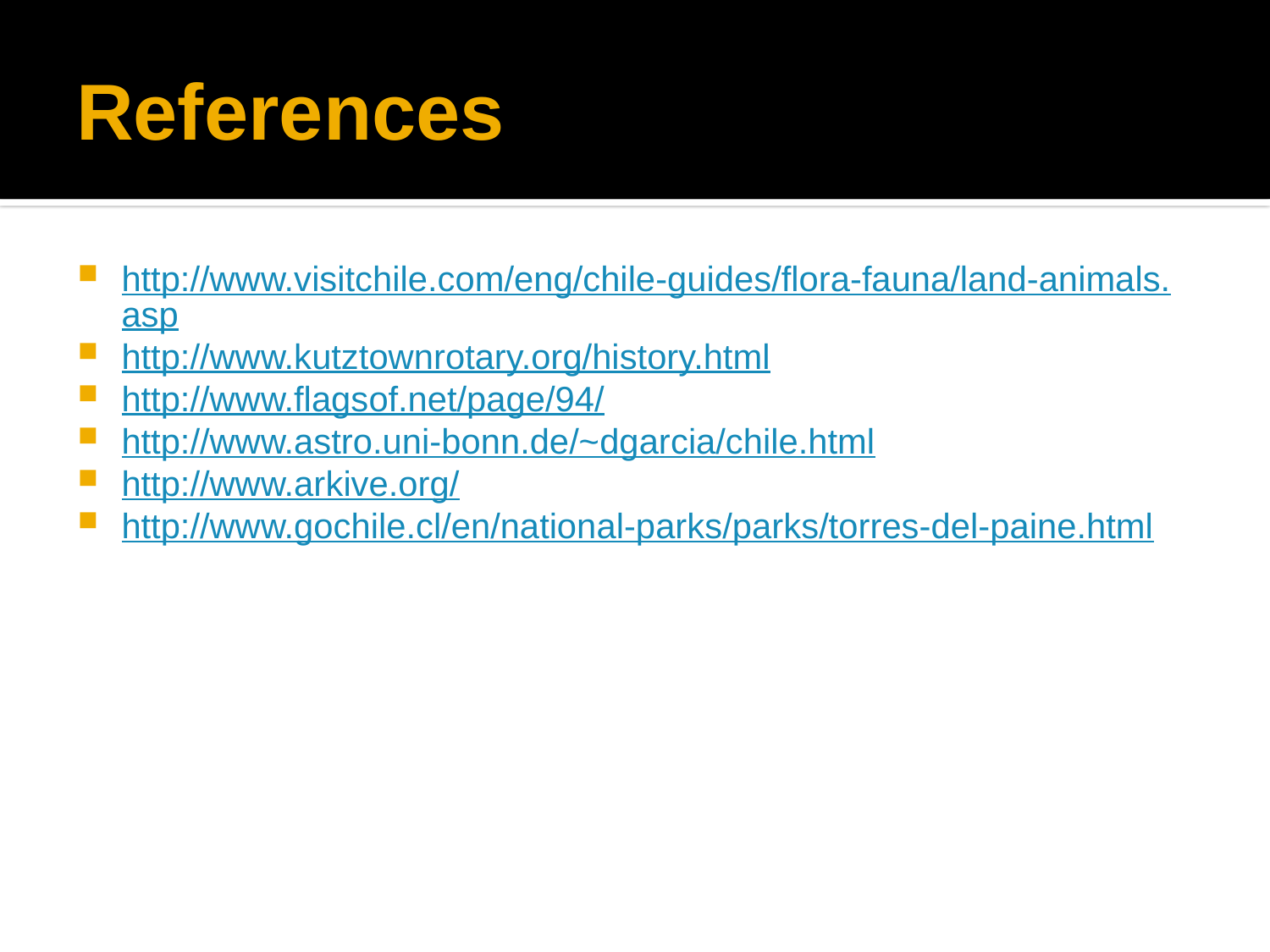

# References
http://www.visitchile.com/eng/chile-guides/flora-fauna/land-animals.asp
http://www.kutztownrotary.org/history.html
http://www.flagsof.net/page/94/
http://www.astro.uni-bonn.de/~dgarcia/chile.html
http://www.arkive.org/
http://www.gochile.cl/en/national-parks/parks/torres-del-paine.html